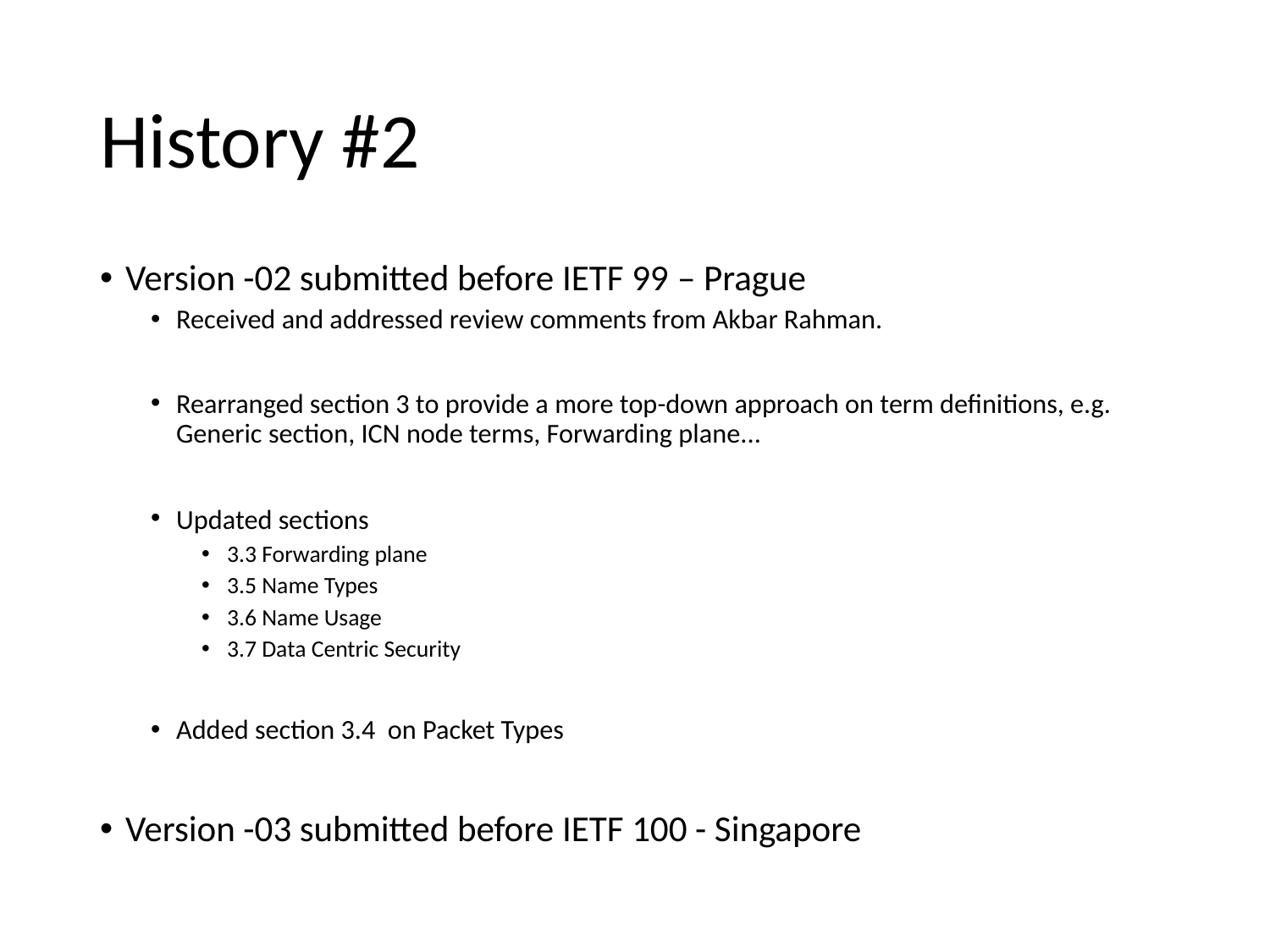

# History #2
Version -02 submitted before IETF 99 – Prague
Received and addressed review comments from Akbar Rahman.

Rearranged section 3 to provide a more top-down approach on term definitions, e.g. Generic section, ICN node terms, Forwarding plane...

Updated sections
3.3 Forwarding plane
3.5 Name Types
3.6 Name Usage
3.7 Data Centric Security

Added section 3.4  on Packet Types

Version -03 submitted before IETF 100 - Singapore